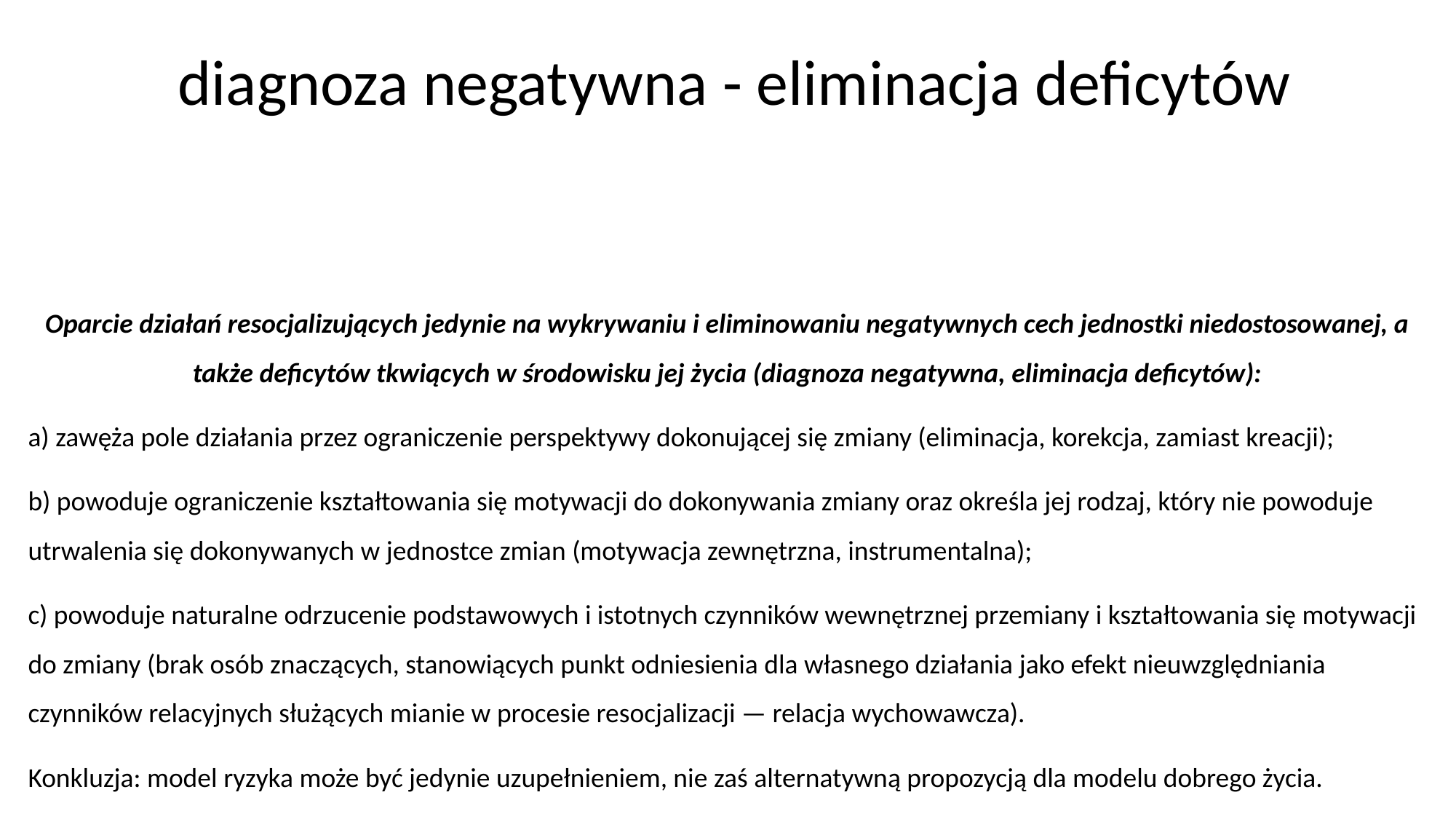

# diagnoza negatywna - eliminacja deficytów

Oparcie działań resocjalizujących jedynie na wykrywaniu i eliminowaniu negatywnych cech jednostki niedostosowanej, a także deficytów tkwiących w środowisku jej życia (diagnoza negatywna, eliminacja deficytów):
a) zawęża pole działania przez ograniczenie perspektywy dokonującej się zmiany (eliminacja, korekcja, zamiast kreacji);
b) powoduje ograniczenie kształtowania się motywacji do dokonywania zmiany oraz określa jej rodzaj, który nie powoduje utrwalenia się dokonywanych w jednostce zmian (motywacja zewnętrzna, instrumentalna);
c) powoduje naturalne odrzucenie podstawowych i istotnych czynników wewnętrznej przemiany i kształtowania się motywacji do zmiany (brak osób znaczących, stanowiących punkt odniesienia dla własnego działania jako efekt nieuwzględniania czynników relacyjnych służących mianie w procesie resocjalizacji — relacja wychowawcza).
Konkluzja: model ryzyka może być jedynie uzupełnieniem, nie zaś alternatywną propozycją dla modelu dobrego życia.